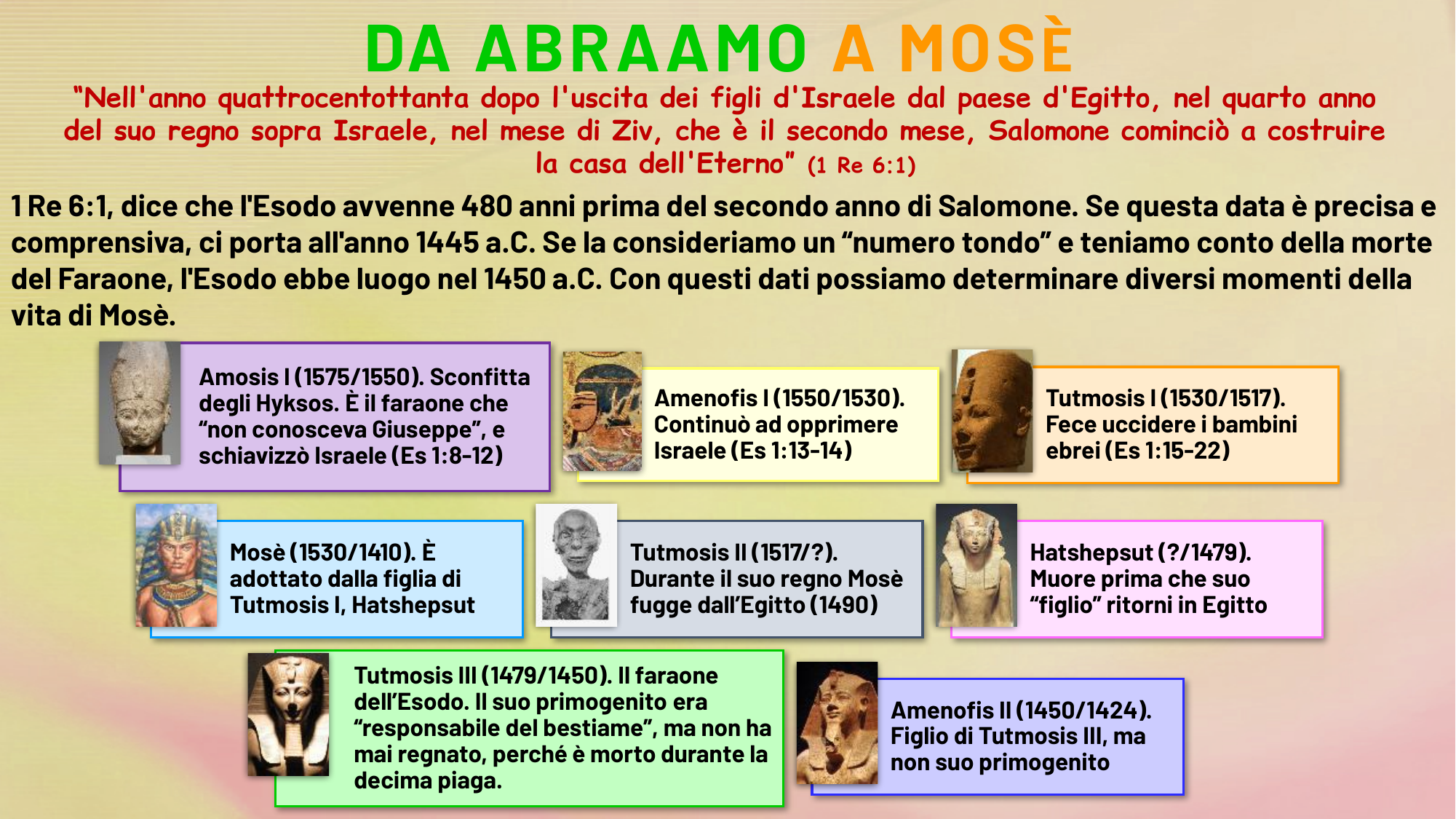

DA ABRAAMO A MOSÈ
“Nell'anno quattrocentottanta dopo l'uscita dei figli d'Israele dal paese d'Egitto, nel quarto anno del suo regno sopra Israele, nel mese di Ziv, che è il secondo mese, Salomone cominciò a costruire la casa dell'Eterno” (1 Re 6:1)
1 Re 6:1, dice che l'Esodo avvenne 480 anni prima del secondo anno di Salomone. Se questa data è precisa e comprensiva, ci porta all'anno 1445 a.C. Se la consideriamo un “numero tondo” e teniamo conto della morte del Faraone, l'Esodo ebbe luogo nel 1450 a.C. Con questi dati possiamo determinare diversi momenti della vita di Mosè.
Amosis I (1575/1550). Sconfitta degli Hyksos. È il faraone che “non conosceva Giuseppe”, e schiavizzò Israele (Es 1:8-12)
Amenofis I (1550/1530). Continuò ad opprimere Israele (Es 1:13-14)
Tutmosis I (1530/1517). Fece uccidere i bambini ebrei (Es 1:15-22)
Mosè (1530/1410). È adottato dalla figlia di Tutmosis I, Hatshepsut
Tutmosis II (1517/?). Durante il suo regno Mosè fugge dall’Egitto (1490)
Hatshepsut (?/1479). Muore prima che suo  “figlio” ritorni in Egitto
Tutmosis III (1479/1450). Il faraone dell’Esodo. Il suo primogenito era “responsabile del bestiame”, ma non ha mai regnato, perché è morto durante la decima piaga.
Amenofis II (1450/1424). Figlio di Tutmosis III, ma non suo primogenito